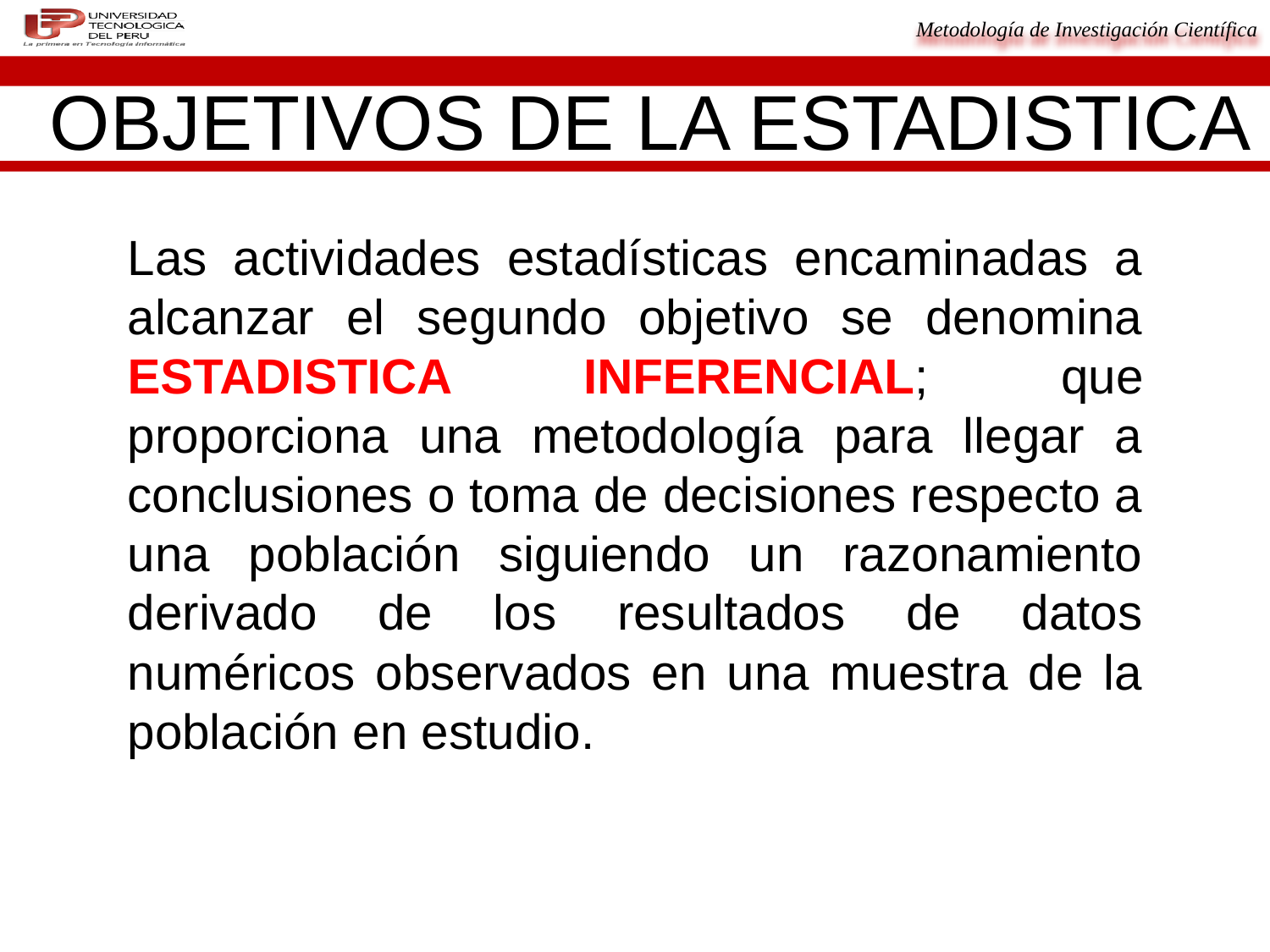

# OBJETIVOS DE LA ESTADISTICA
Las actividades estadísticas encaminadas a alcanzar el segundo objetivo se denomina ESTADISTICA INFERENCIAL; que proporciona una metodología para llegar a conclusiones o toma de decisiones respecto a una población siguiendo un razonamiento derivado de los resultados de datos numéricos observados en una muestra de la población en estudio.